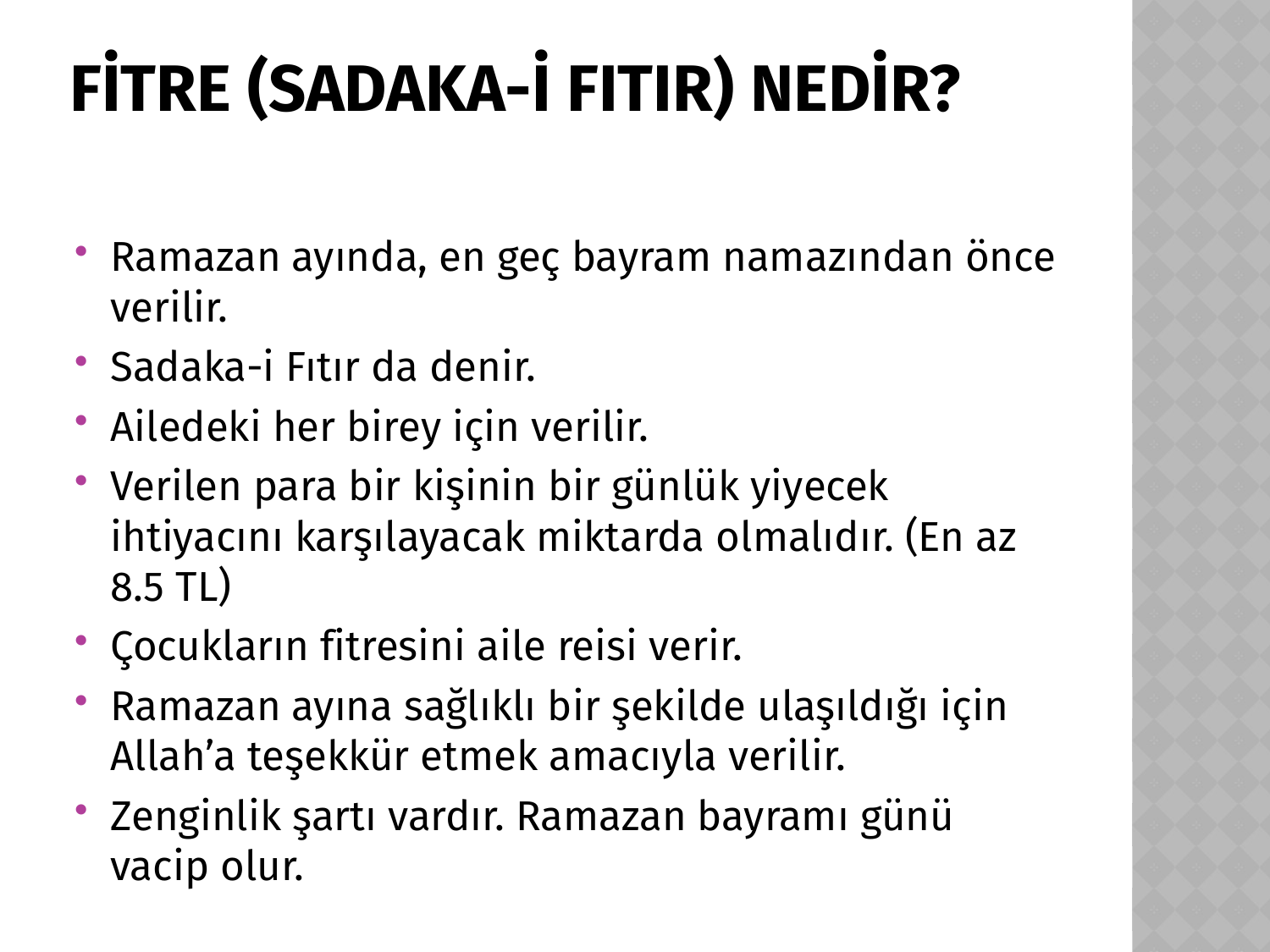

# Fitre (Sadaka-i Fıtır) nedir?
Ramazan ayında, en geç bayram namazından önce verilir.
Sadaka-i Fıtır da denir.
Ailedeki her birey için verilir.
Verilen para bir kişinin bir günlük yiyecek ihtiyacını karşılayacak miktarda olmalıdır. (En az 8.5 TL)
Çocukların fitresini aile reisi verir.
Ramazan ayına sağlıklı bir şekilde ulaşıldığı için Allah’a teşekkür etmek amacıyla verilir.
Zenginlik şartı vardır. Ramazan bayramı günü vacip olur.